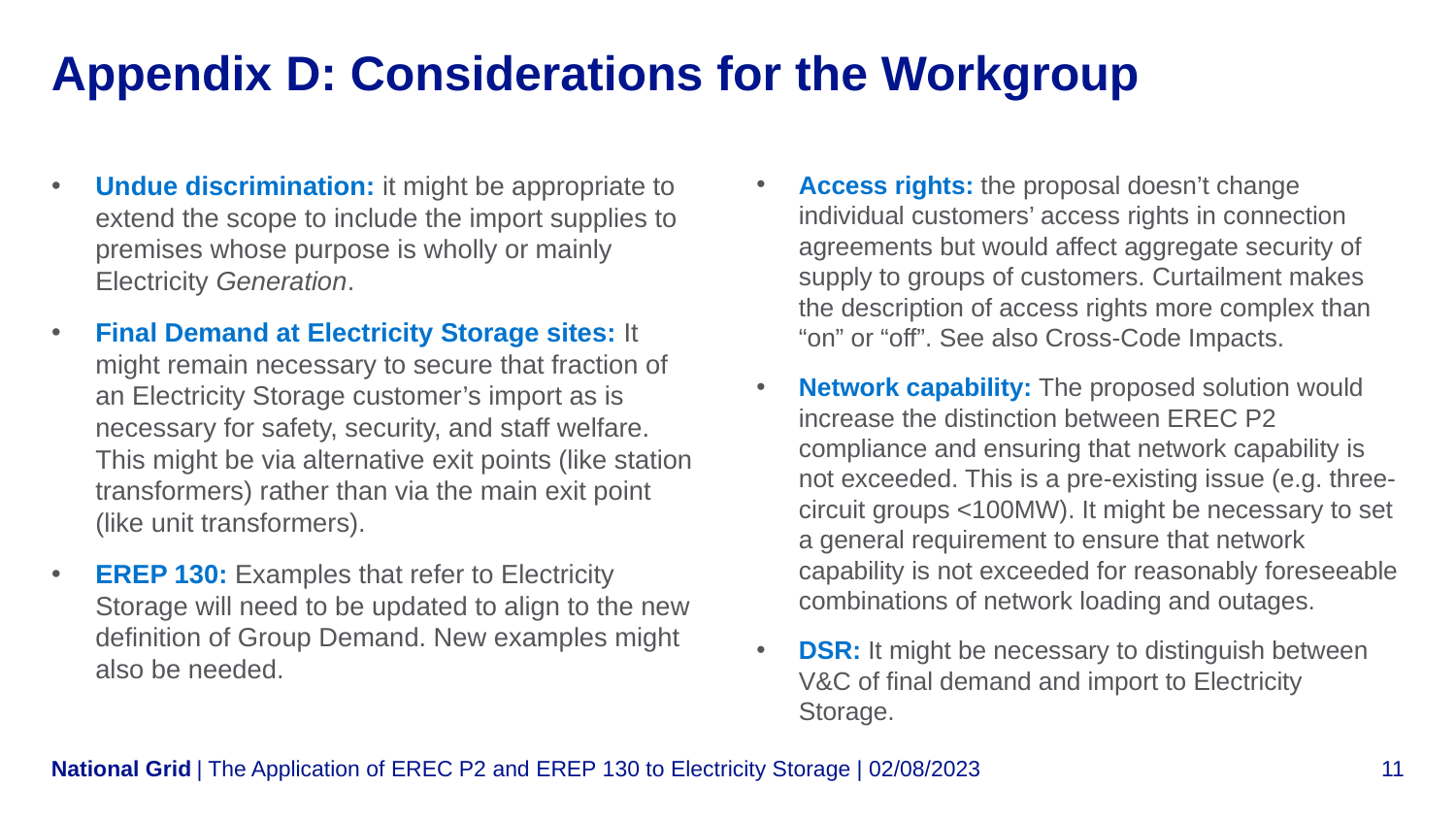

# Appendix D: Considerations for the Workgroup
Access rights: the proposal doesn’t change individual customers’ access rights in connection agreements but would affect aggregate security of supply to groups of customers. Curtailment makes the description of access rights more complex than “on” or “off”. See also Cross-Code Impacts.
Network capability: The proposed solution would increase the distinction between EREC P2 compliance and ensuring that network capability is not exceeded. This is a pre-existing issue (e.g. three-circuit groups <100MW). It might be necessary to set a general requirement to ensure that network capability is not exceeded for reasonably foreseeable combinations of network loading and outages.
DSR: It might be necessary to distinguish between V&C of final demand and import to Electricity Storage.
Undue discrimination: it might be appropriate to extend the scope to include the import supplies to premises whose purpose is wholly or mainly Electricity Generation.
Final Demand at Electricity Storage sites: It might remain necessary to secure that fraction of an Electricity Storage customer’s import as is necessary for safety, security, and staff welfare. This might be via alternative exit points (like station transformers) rather than via the main exit point (like unit transformers).
EREP 130: Examples that refer to Electricity Storage will need to be updated to align to the new definition of Group Demand. New examples might also be needed.
| The Application of EREC P2 and EREP 130 to Electricity Storage | 02/08/2023